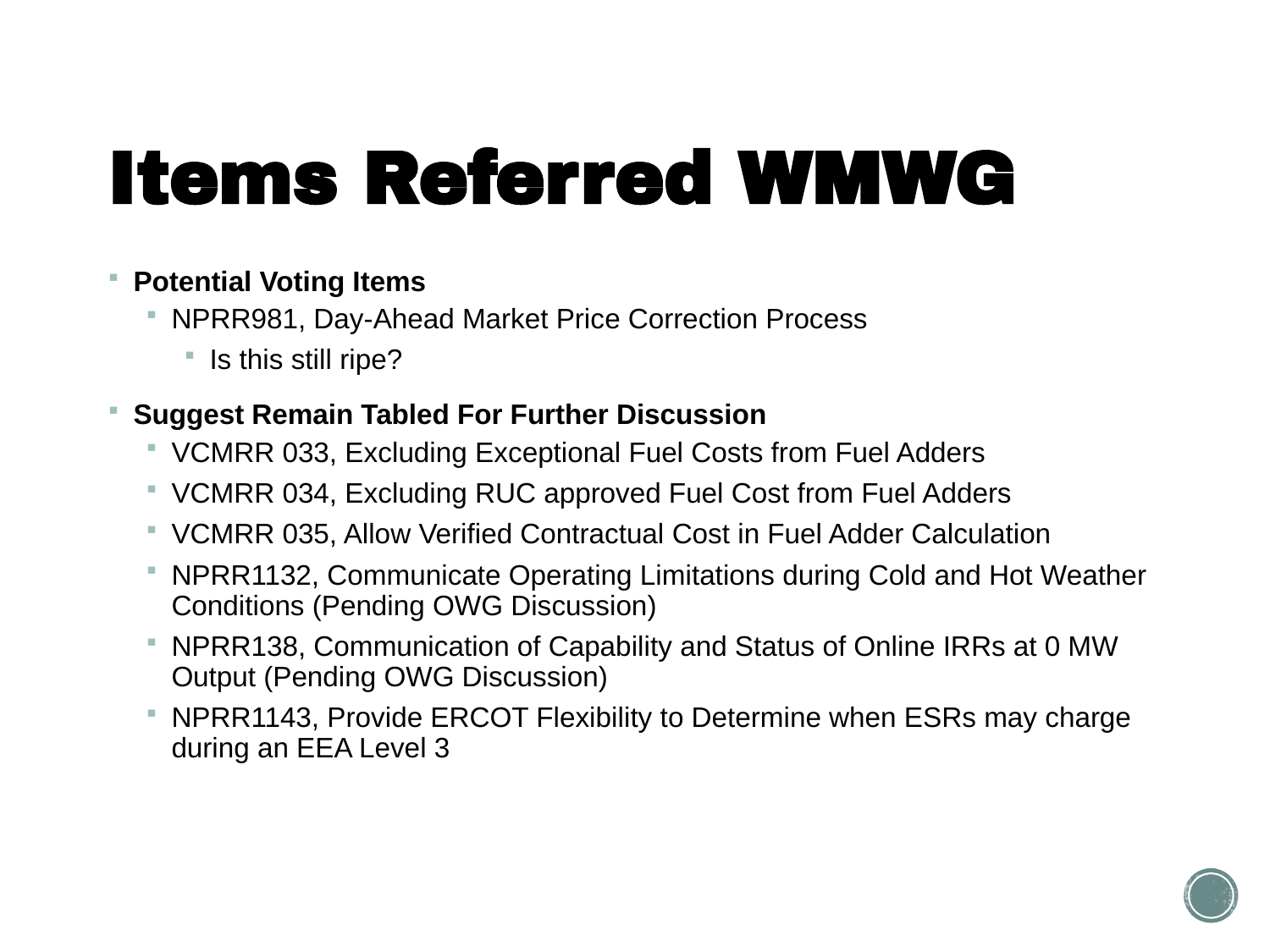

# Items Referred WMWG
Potential Voting Items
NPRR981, Day-Ahead Market Price Correction Process
Is this still ripe?
Suggest Remain Tabled For Further Discussion
VCMRR 033, Excluding Exceptional Fuel Costs from Fuel Adders
VCMRR 034, Excluding RUC approved Fuel Cost from Fuel Adders
VCMRR 035, Allow Verified Contractual Cost in Fuel Adder Calculation
NPRR1132, Communicate Operating Limitations during Cold and Hot Weather Conditions (Pending OWG Discussion)
NPRR138, Communication of Capability and Status of Online IRRs at 0 MW Output (Pending OWG Discussion)
NPRR1143, Provide ERCOT Flexibility to Determine when ESRs may charge during an EEA Level 3